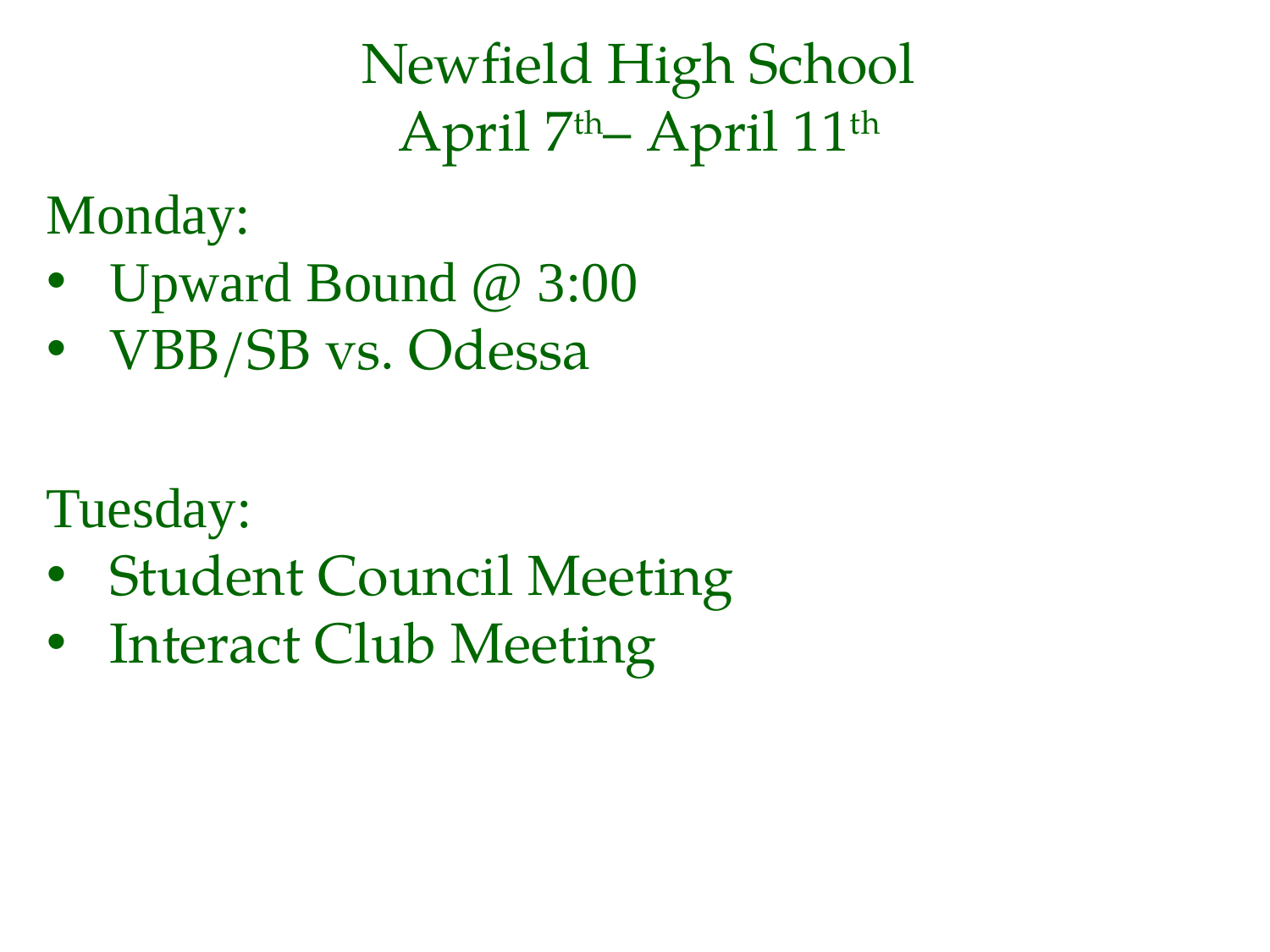

Newfield High School
April 7th– April 11th
Monday:
Upward Bound @ 3:00
VBB/SB vs. Odessa
Tuesday:
Student Council Meeting
Interact Club Meeting